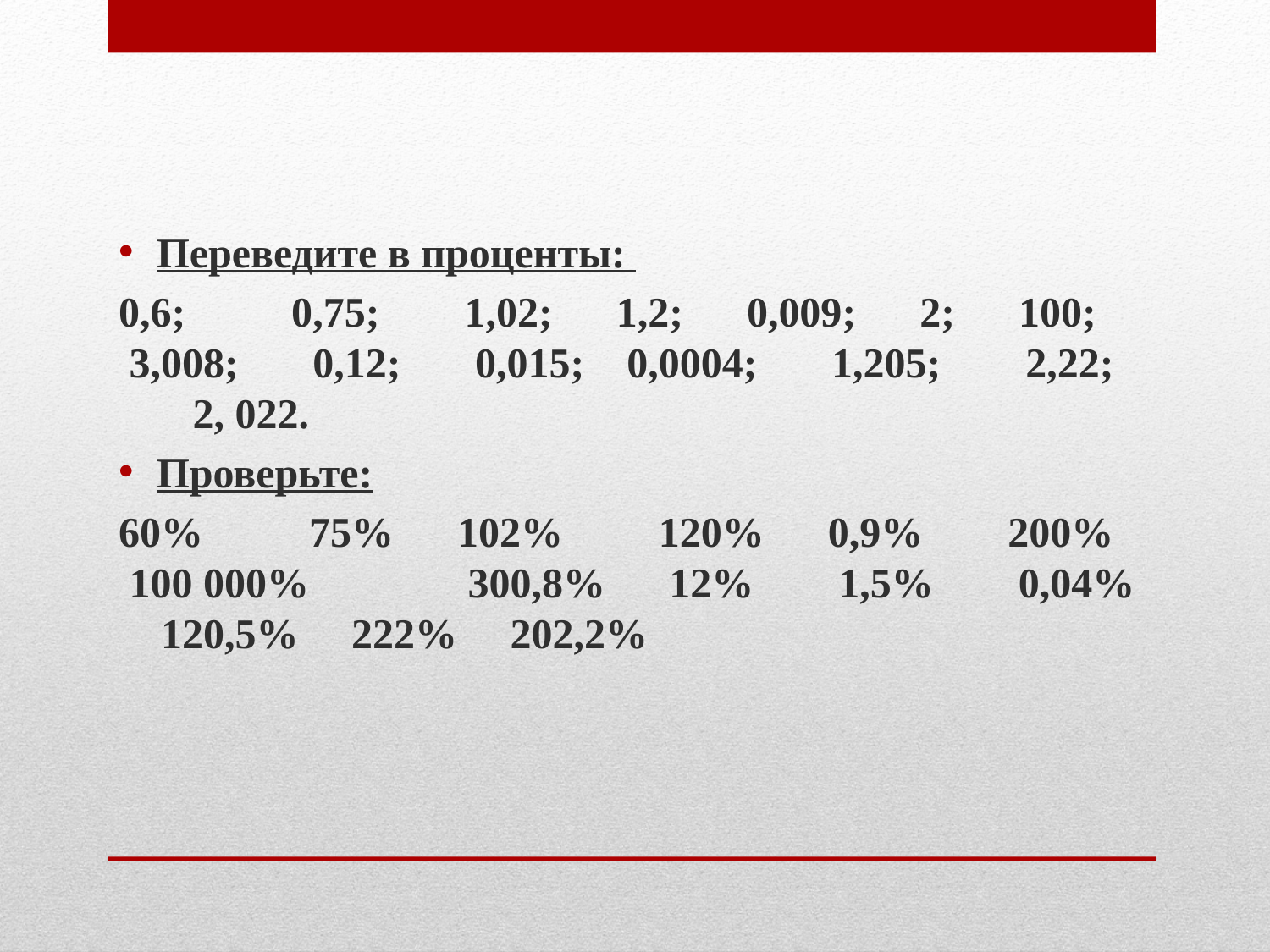

Переведите в проценты:
0,6;          0,75;        1,02;      1,2;      0,009;      2;      100;      3,008;       0,12;       0,015;    0,0004;       1,205;        2,22;          2, 022.
Проверьте:
60%          75%      102%         120%      0,9%        200%    100 000%               300,8%      12%        1,5%        0,04%     120,5%     222%     202,2%

#